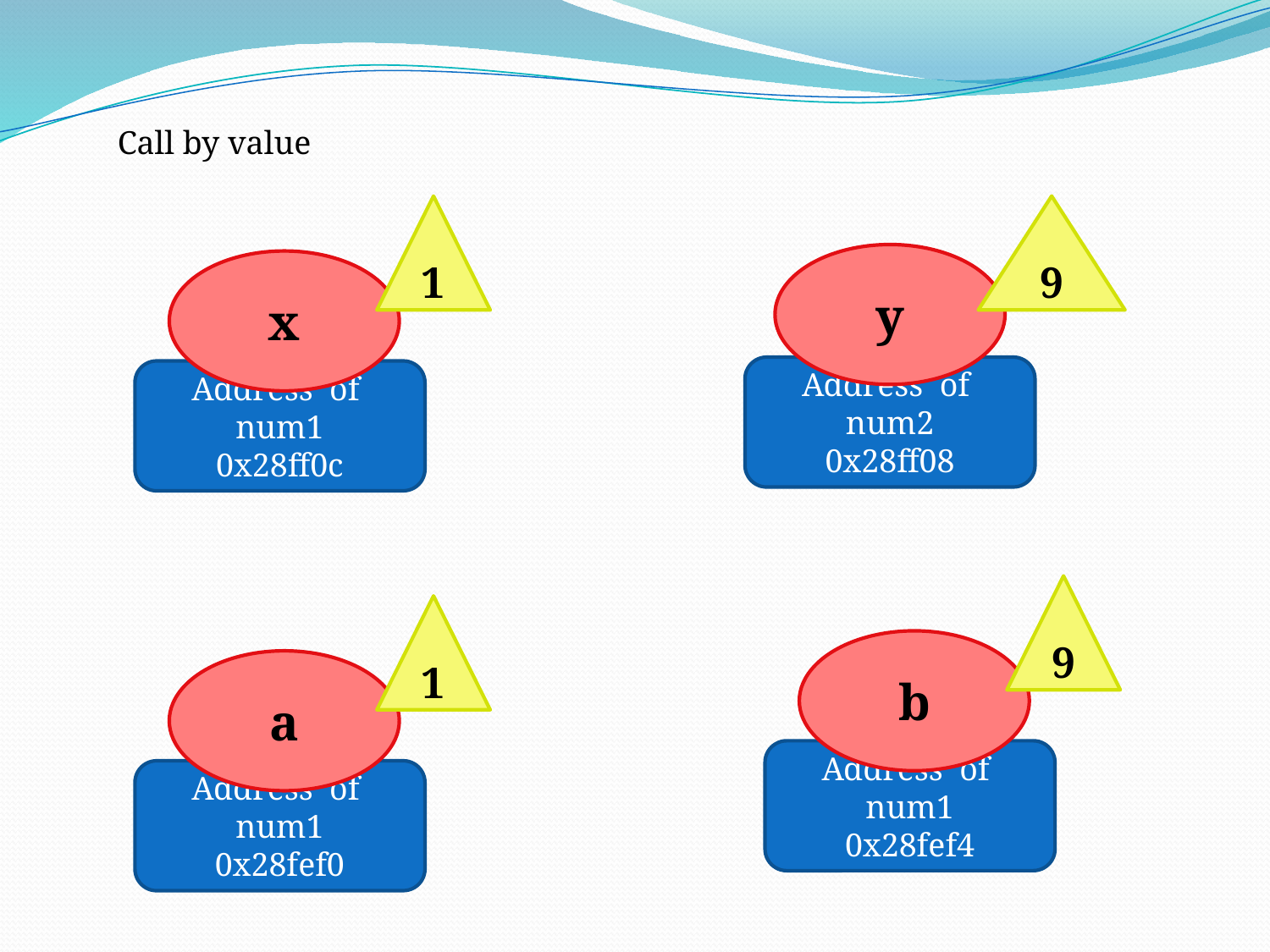

Call by value
1
x
Address  of  num1
0x28ff0c
9
y
Address  of  num2
0x28ff08
9
b
Address  of  num1
0x28fef4
1
a
Address  of  num1
0x28fef0